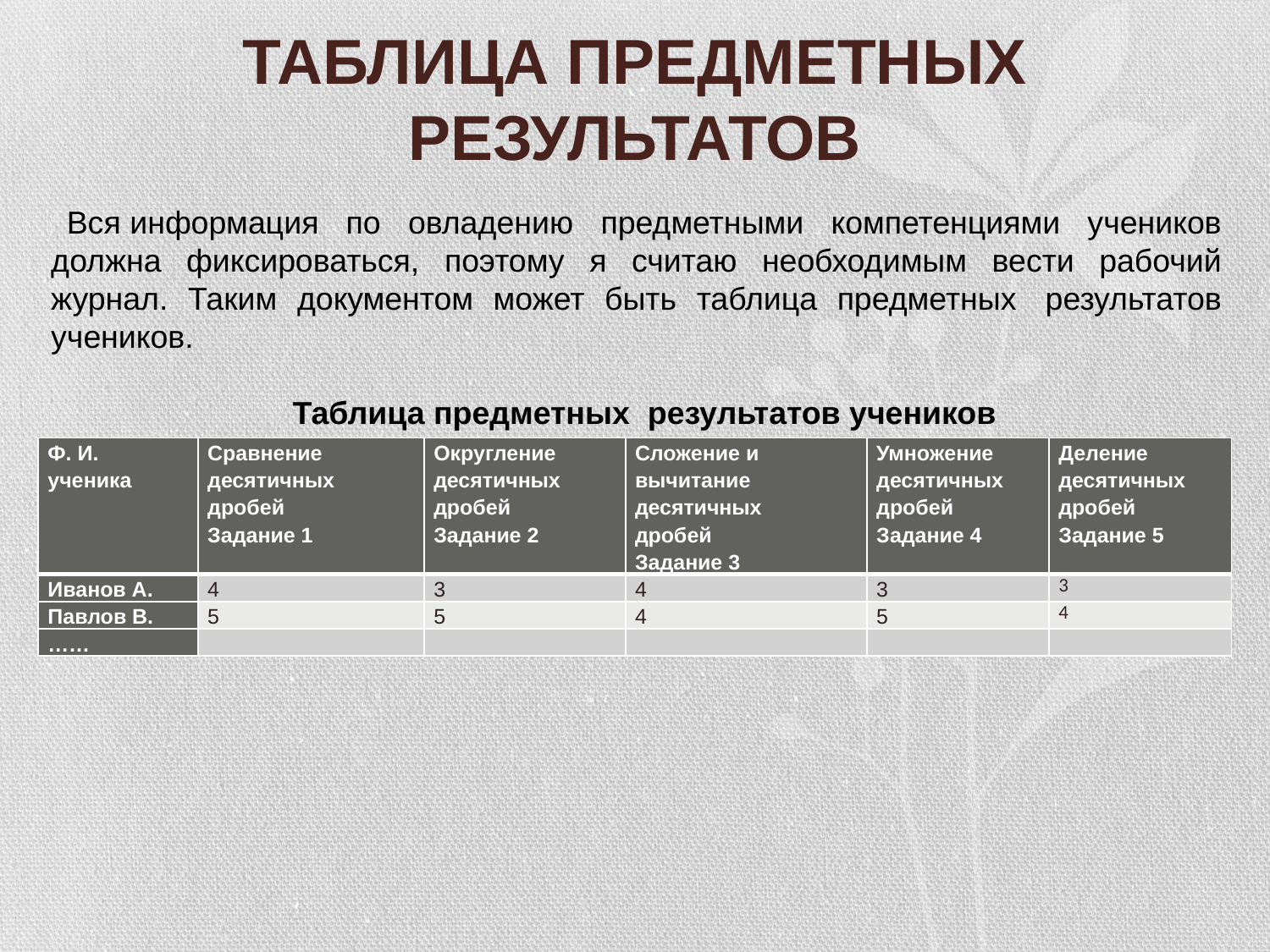

# ТАБЛИЦА ПРЕДМЕТНЫХ РЕЗУЛЬТАТОВ
Вся информация по овладению предметными компетенциями учеников должна фиксироваться, поэтому я считаю необходимым вести рабочий журнал. Таким документом может быть таблица предметных  результатов учеников.

Таблица предметных  результатов учеников
| Ф. И. ученика | Сравнение десятичных дробей Задание 1 | Округление десятичных дробей Задание 2 | Сложение и вычитание десятичных дробей Задание 3 | Умножение десятичных дробей Задание 4 | Деление десятичных дробей Задание 5 |
| --- | --- | --- | --- | --- | --- |
| Иванов А. | 4 | 3 | 4 | 3 | 3 |
| Павлов В. | 5 | 5 | 4 | 5 | 4 |
| …… |  |  |  |  |  |